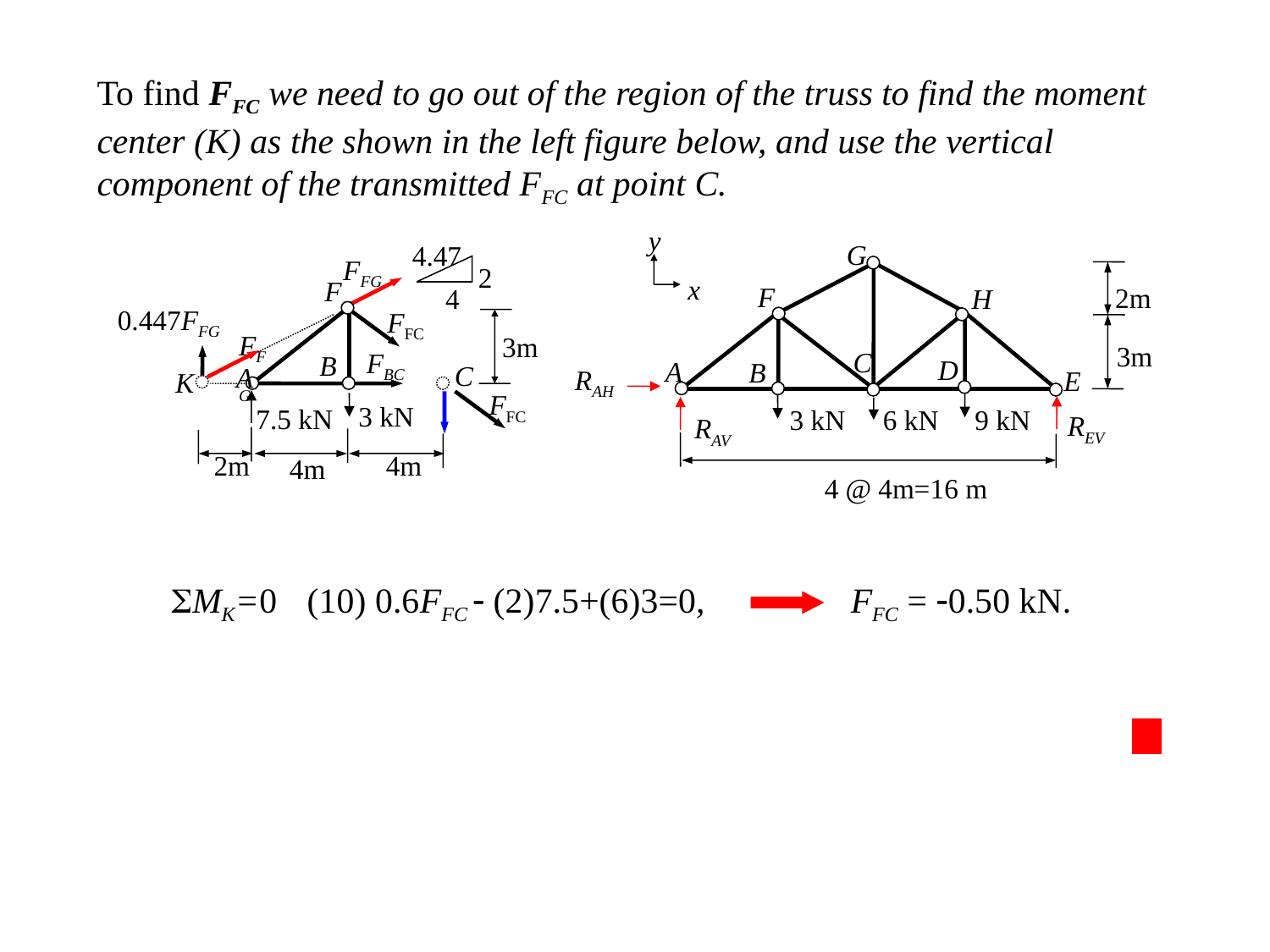

To find FFC we need to go out of the region of the truss to find the moment center (K) as the shown in the left figure below, and use the vertical component of the transmitted FFC at point C.
y
G
4.47
FFG
2

x
F
F
2m
H
4

0.447FFG
FFC

FFG
3m
3m
C
FBC
B

D
A
B

C
A
RAH
E
K

FFC

3 kN

7.5 kN
3 kN
6 kN
9 kN

REV
RAV

4m
2m
4m

4 @ 4m=16 m
ΣMK=0	 (10) 0.6FFC − (2)7.5+(6)3=0, 	     FFC = −0.50 kN.